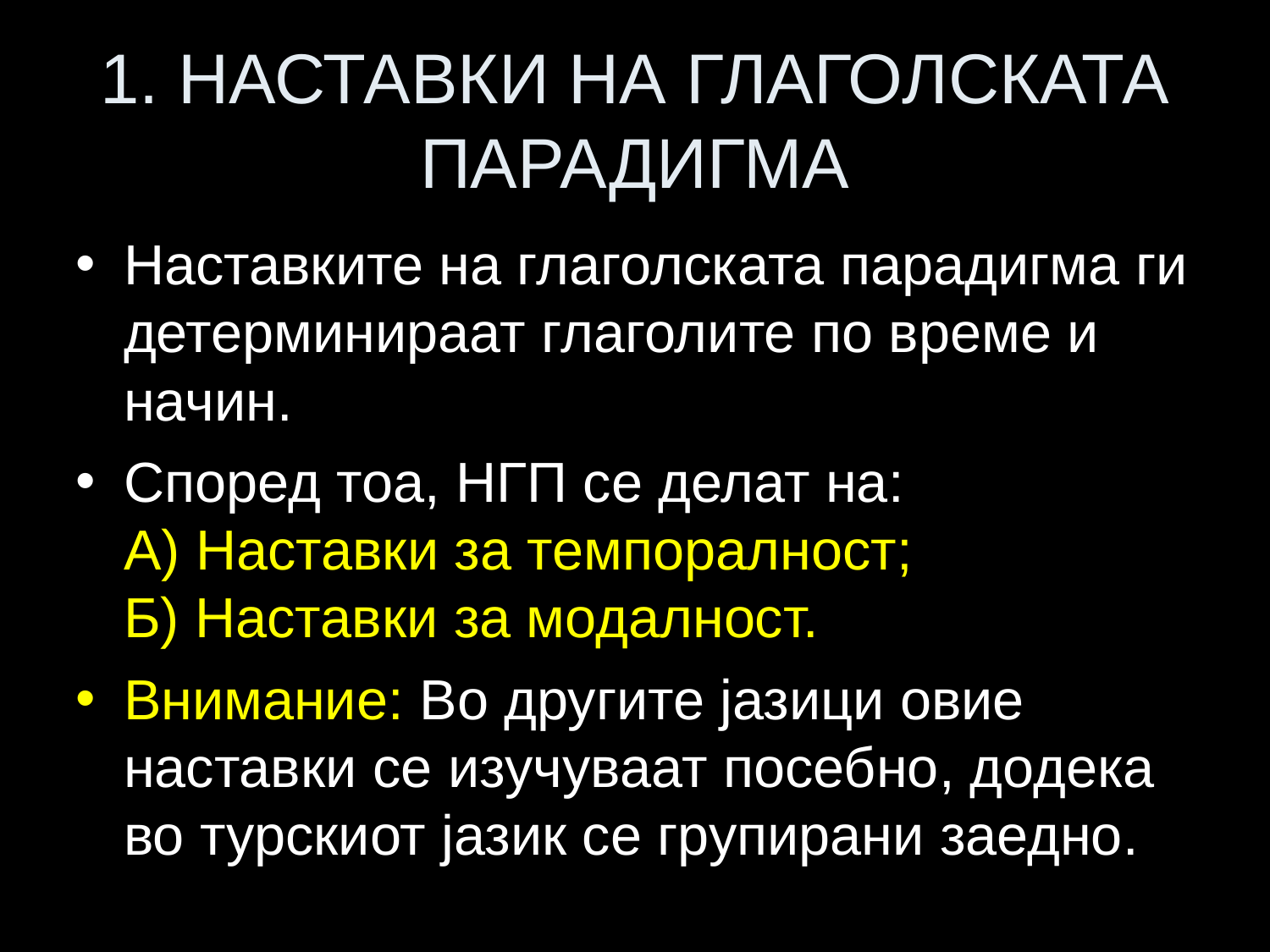

# 1. НАСТАВКИ НА ГЛАГОЛСКАТА ПАРАДИГМА
Наставките на глаголската парадигма ги детерминираат глаголите по време и начин.
Според тоа, НГП се делат на:
A) Наставки за темпоралност;
Б) Наставки за модалност.
Внимание: Во другите јазици овие наставки се изучуваат посебно, додека во турскиот јазик се групирани заедно.